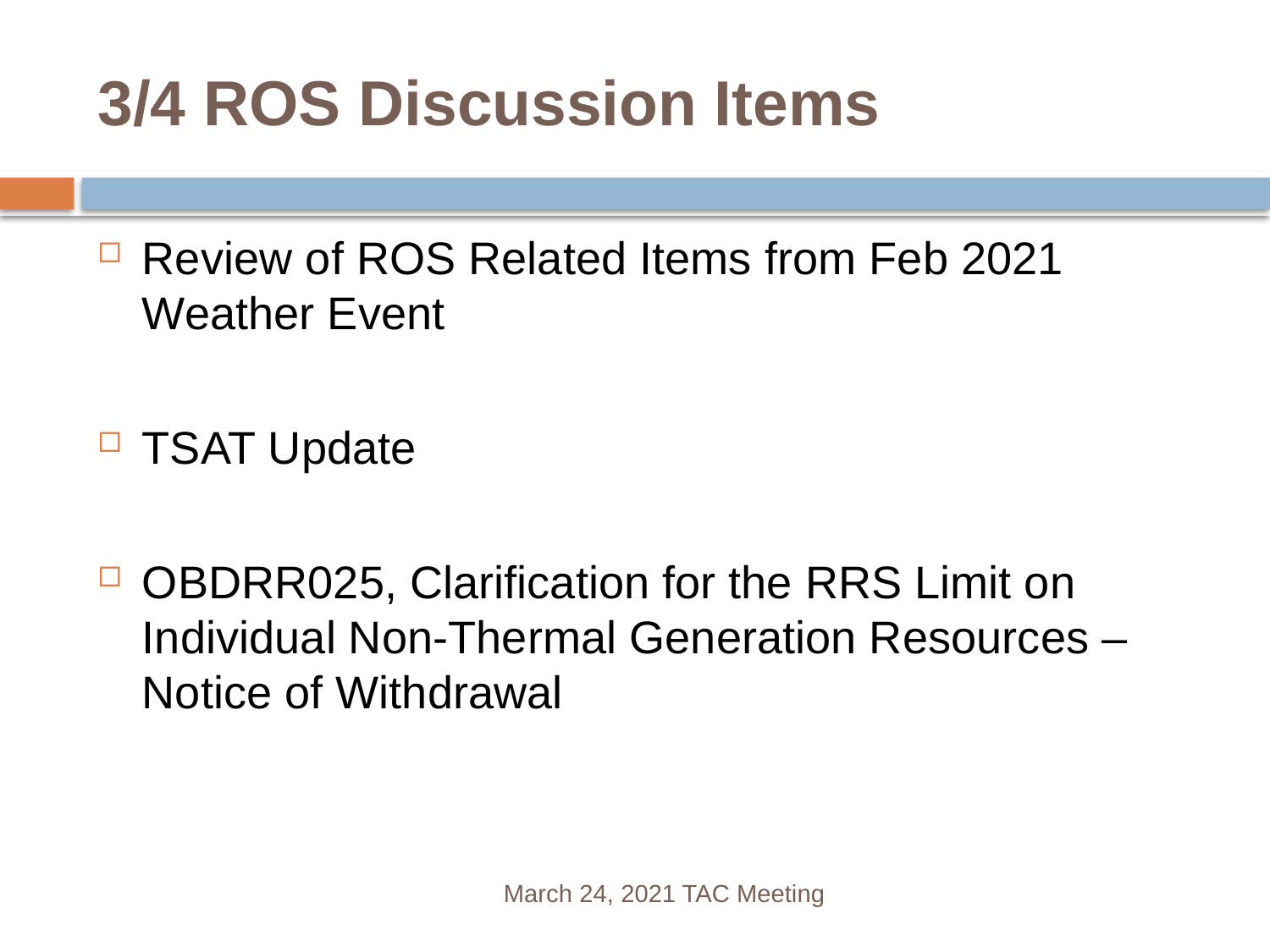

# 3/4 ROS Discussion Items
Review of ROS Related Items from Feb 2021 Weather Event

TSAT Update

OBDRR025, Clarification for the RRS Limit on Individual Non-Thermal Generation Resources – Notice of Withdrawal
March 24, 2021 TAC Meeting